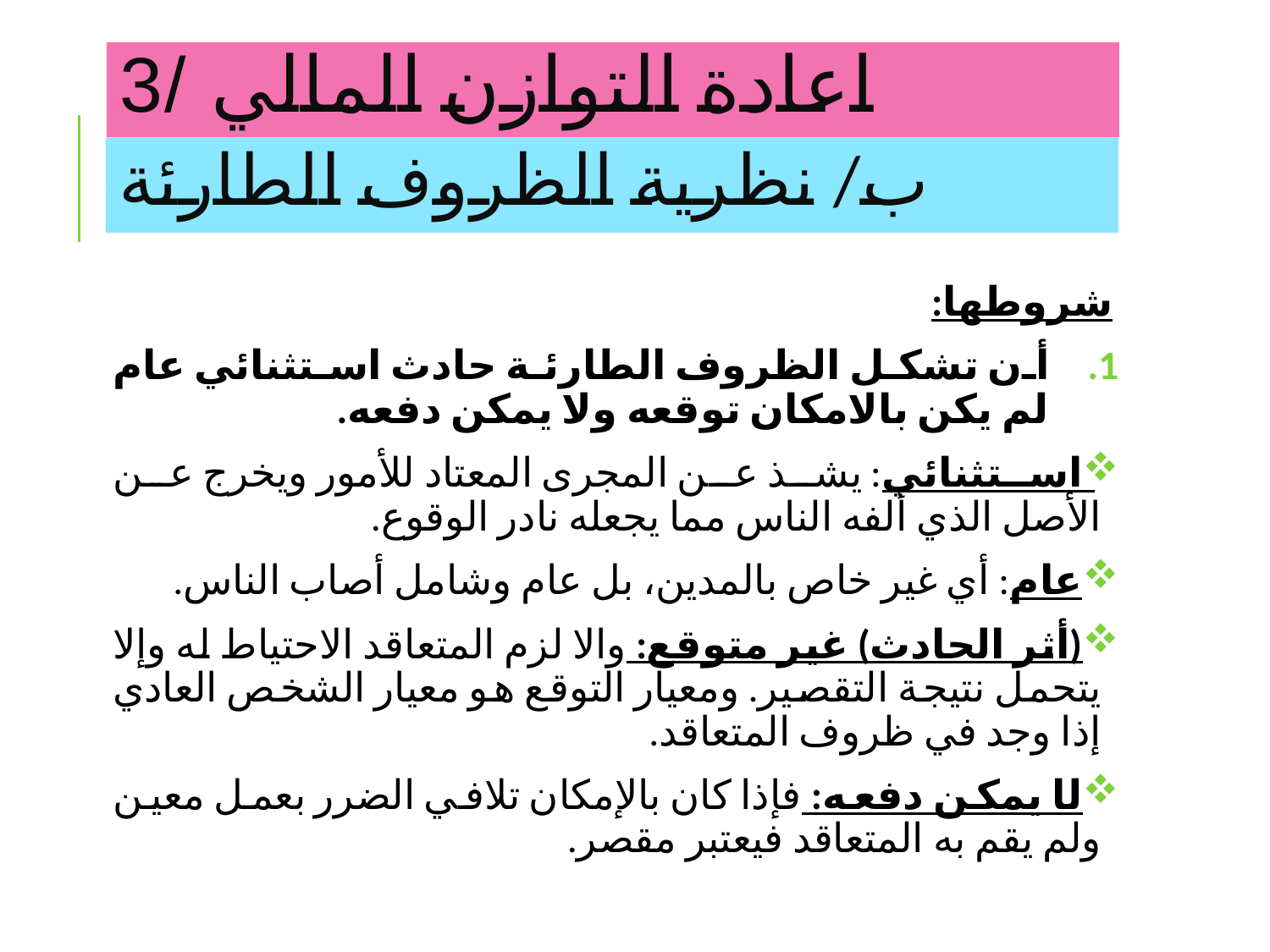

3/ اعادة التوازن المالي
#
ب/ نظرية الظروف الطارئة
شروطها:
أن تشكل الظروف الطارئة حادث استثنائي عام لم يكن بالامكان توقعه ولا يمكن دفعه.
استثنائي: يشذ عن المجرى المعتاد للأمور ويخرج عن الأصل الذي ألفه الناس مما يجعله نادر الوقوع.
عام: أي غير خاص بالمدين، بل عام وشامل أصاب الناس.
(أثر الحادث) غير متوقع: والا لزم المتعاقد الاحتياط له وإلا يتحمل نتيجة التقصير. ومعيار التوقع هو معيار الشخص العادي إذا وجد في ظروف المتعاقد.
لا يمكن دفعه: فإذا كان بالإمكان تلافي الضرر بعمل معين ولم يقم به المتعاقد فيعتبر مقصر.